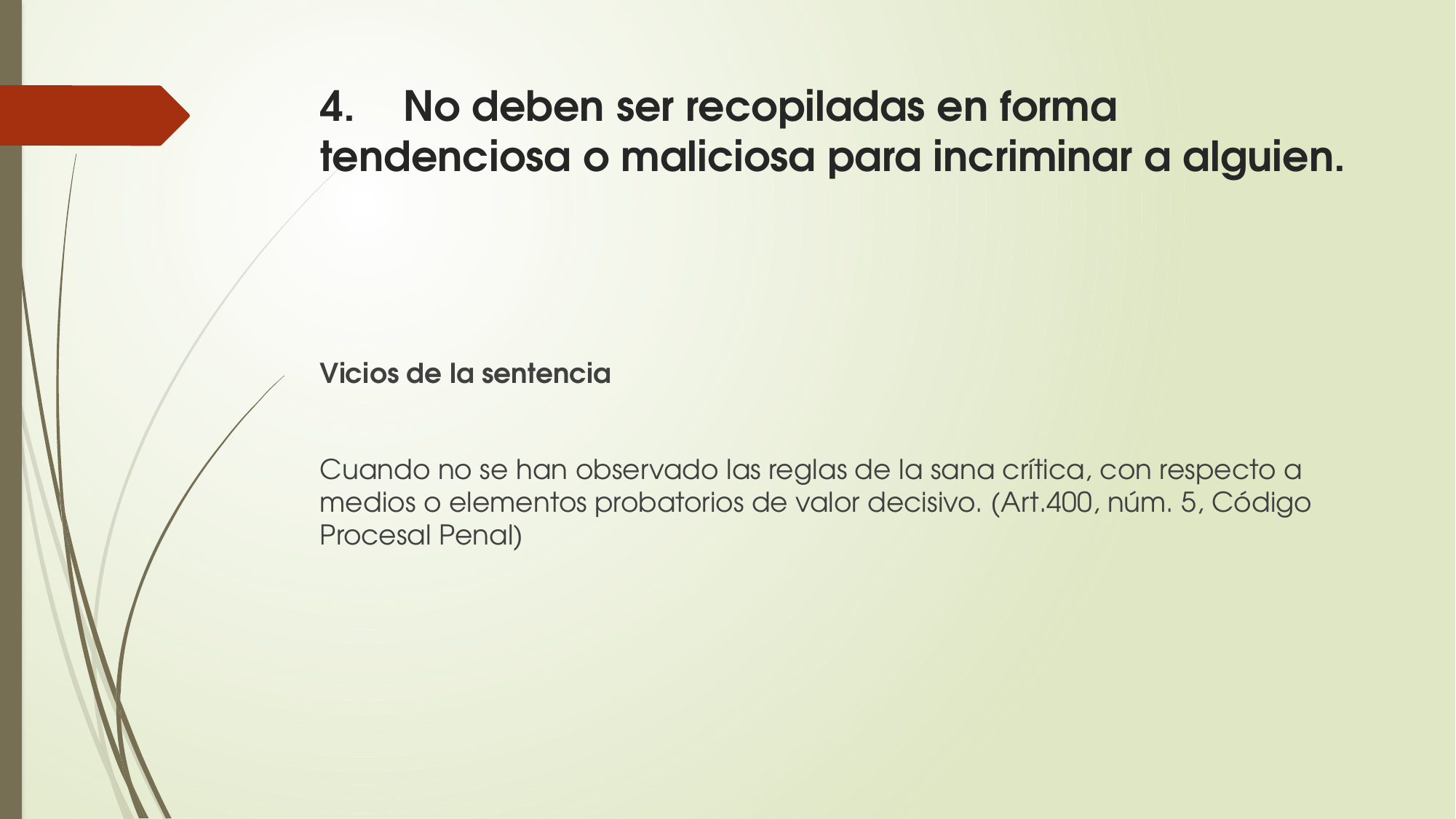

# 4.	No deben ser recopiladas en forma tendenciosa o maliciosa para incriminar a alguien.

Vicios de la sentencia

Cuando no se han observado las reglas de la sana crítica, con respecto a medios o elementos probatorios de valor decisivo. (Art.400, núm. 5, Código Procesal Penal)